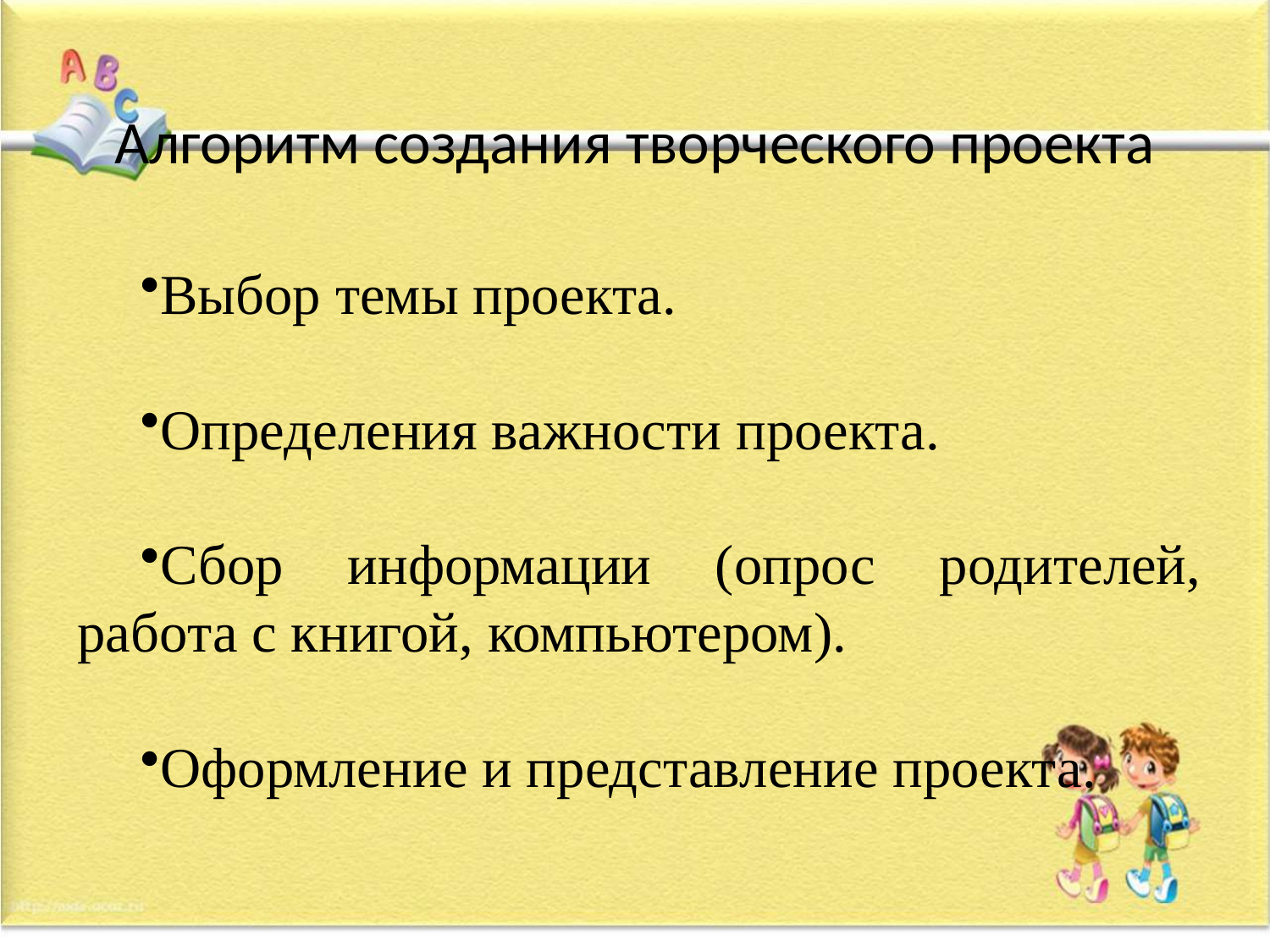

# Алгоритм создания творческого проекта
Выбор темы проекта.

Определения важности проекта.

Сбор информации (опрос родителей, работа с книгой, компьютером).

Оформление и представление проекта.